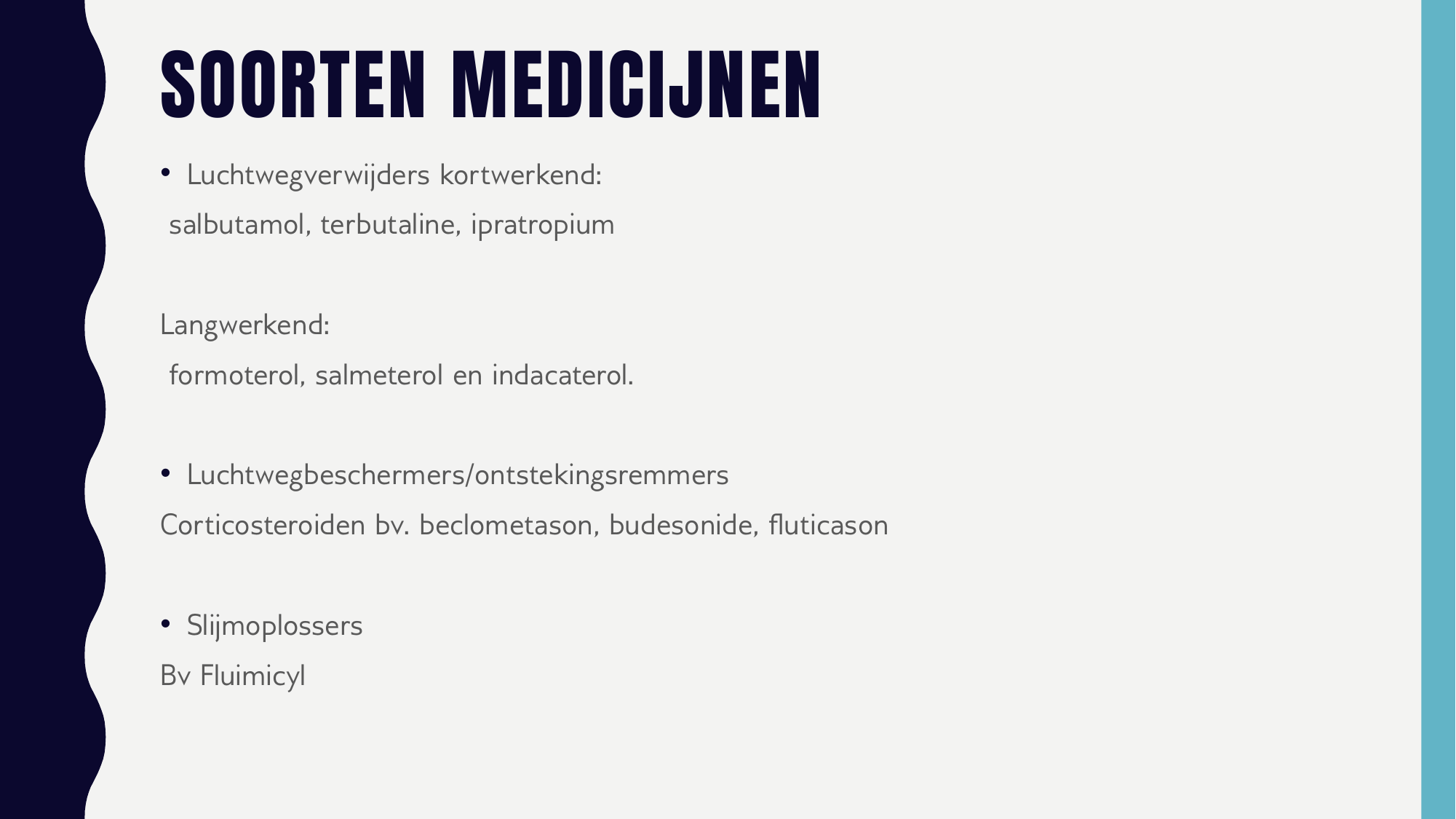

# Soorten medicijnen
Luchtwegverwijders kortwerkend:
 salbutamol, terbutaline, ipratropium

Langwerkend:
 formoterol, salmeterol en indacaterol.

Luchtwegbeschermers/ontstekingsremmers
Corticosteroiden bv. beclometason, budesonide, fluticason

Slijmoplossers
Bv Fluimicyl